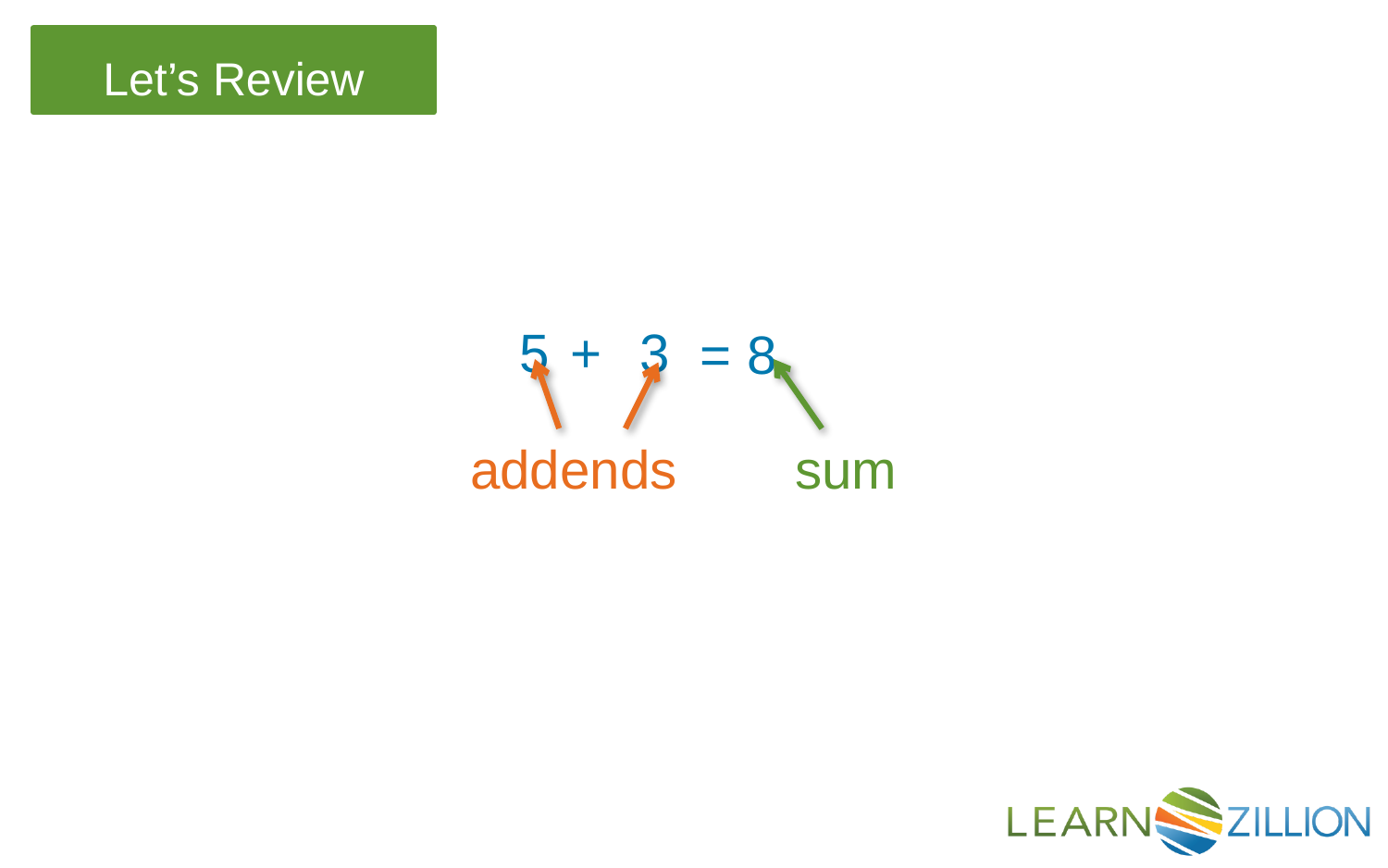

5
+
3
= 8
addends
sum